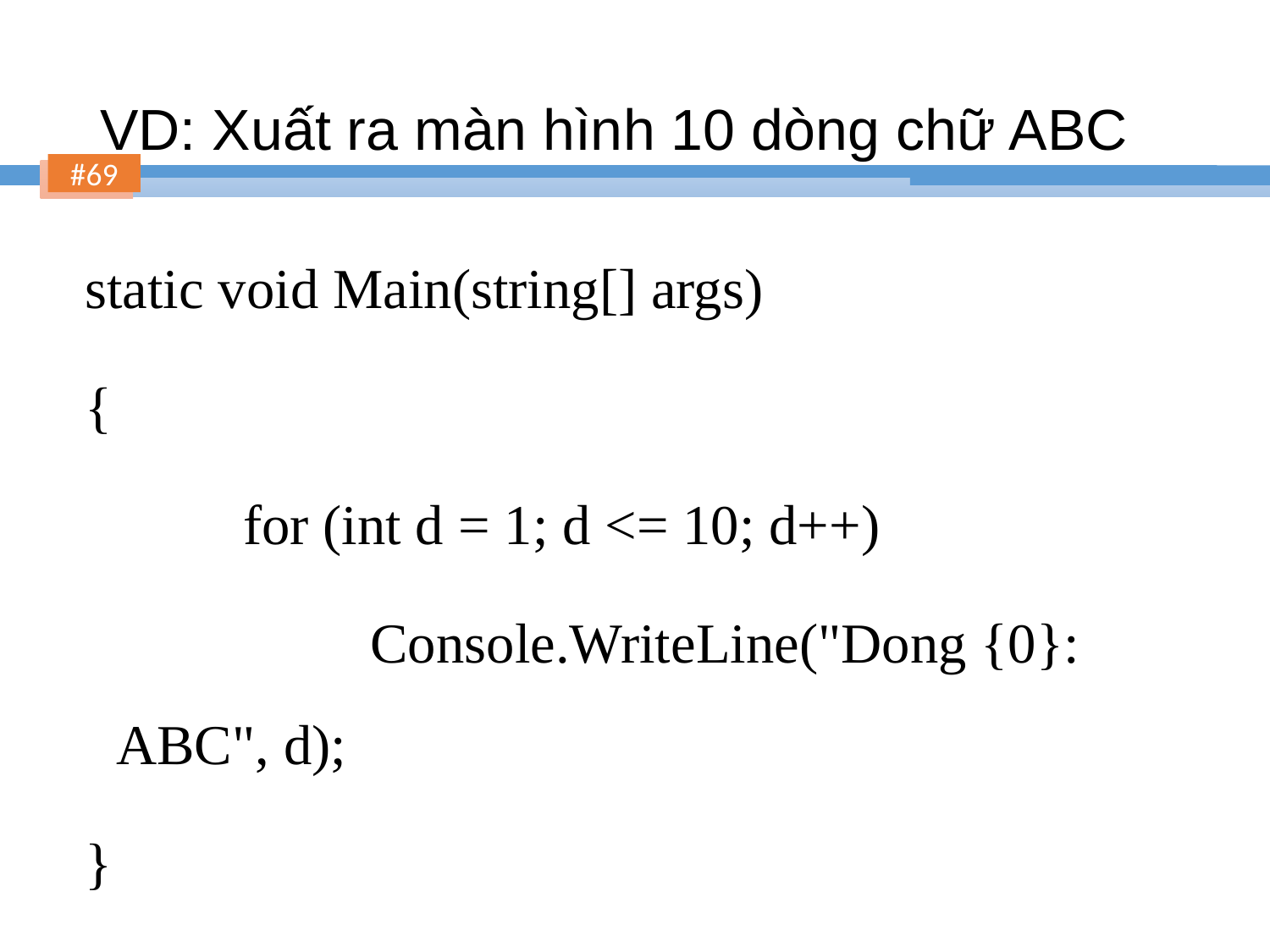

# VD: Xuất ra màn hình 10 dòng chữ ABC
static void Main(string[] args)
{
		for (int d = 1; d <= 10; d++)
    		Console.WriteLine("Dong {0}: ABC", d);
}
69